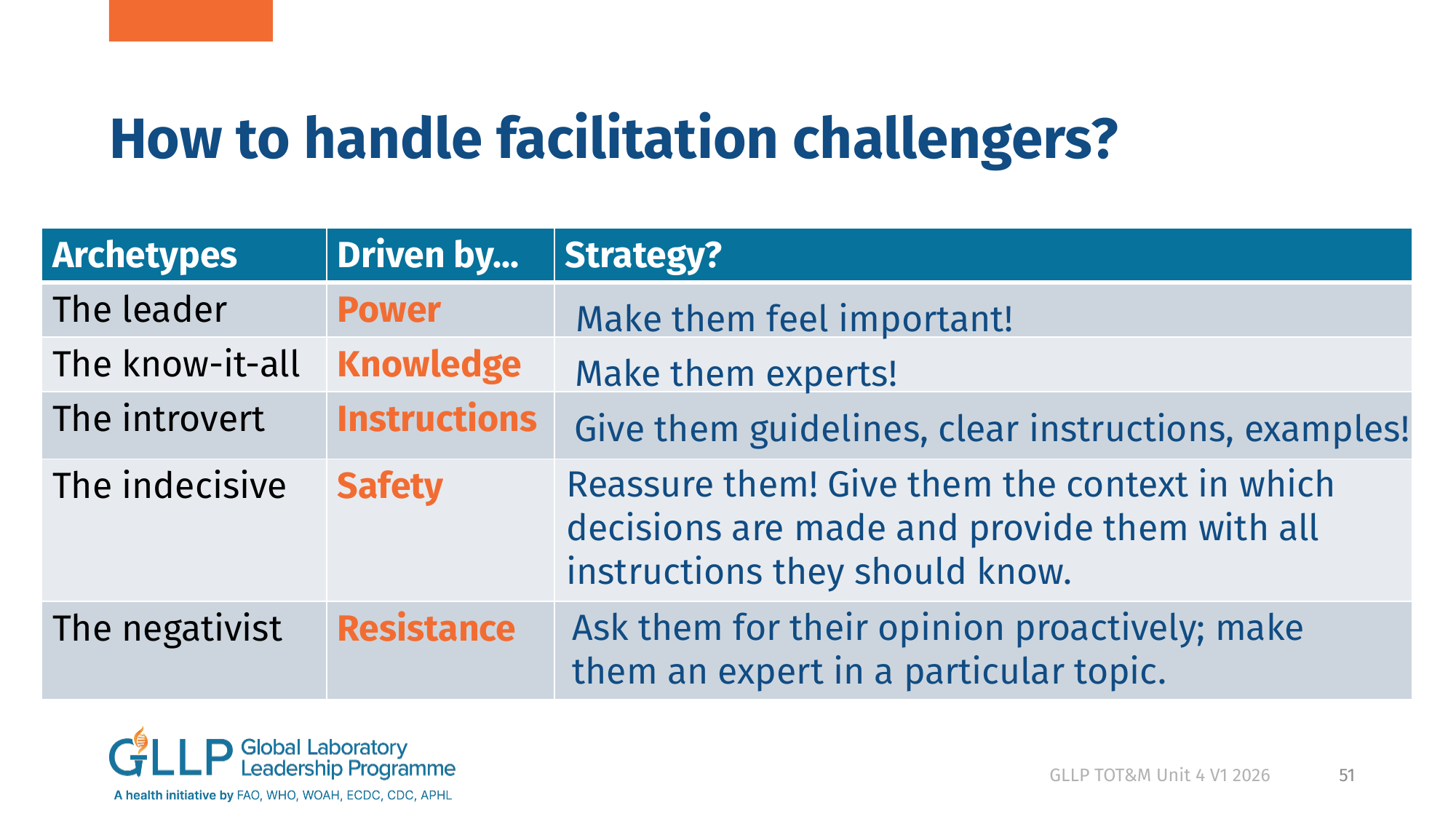

# How to handle facilitation challengers?
| Archetypes | Driven by... | Strategy? |
| --- | --- | --- |
| The leader | Power |  |
| The know-it-all | Knowledge |  |
| The introvert | Instructions |  |
| The indecisive | Safety |  |
| The negativist | Resistance |  |
Make them feel important!
Make them experts!
Give them guidelines, clear instructions, examples!

Reassure them! Give them the context in which decisions are made and provide them with all instructions they should know.
Ask them for their opinion proactively; make them an expert in a particular topic.

GLLP TOT&M Unit 4 V1 2026
51
51